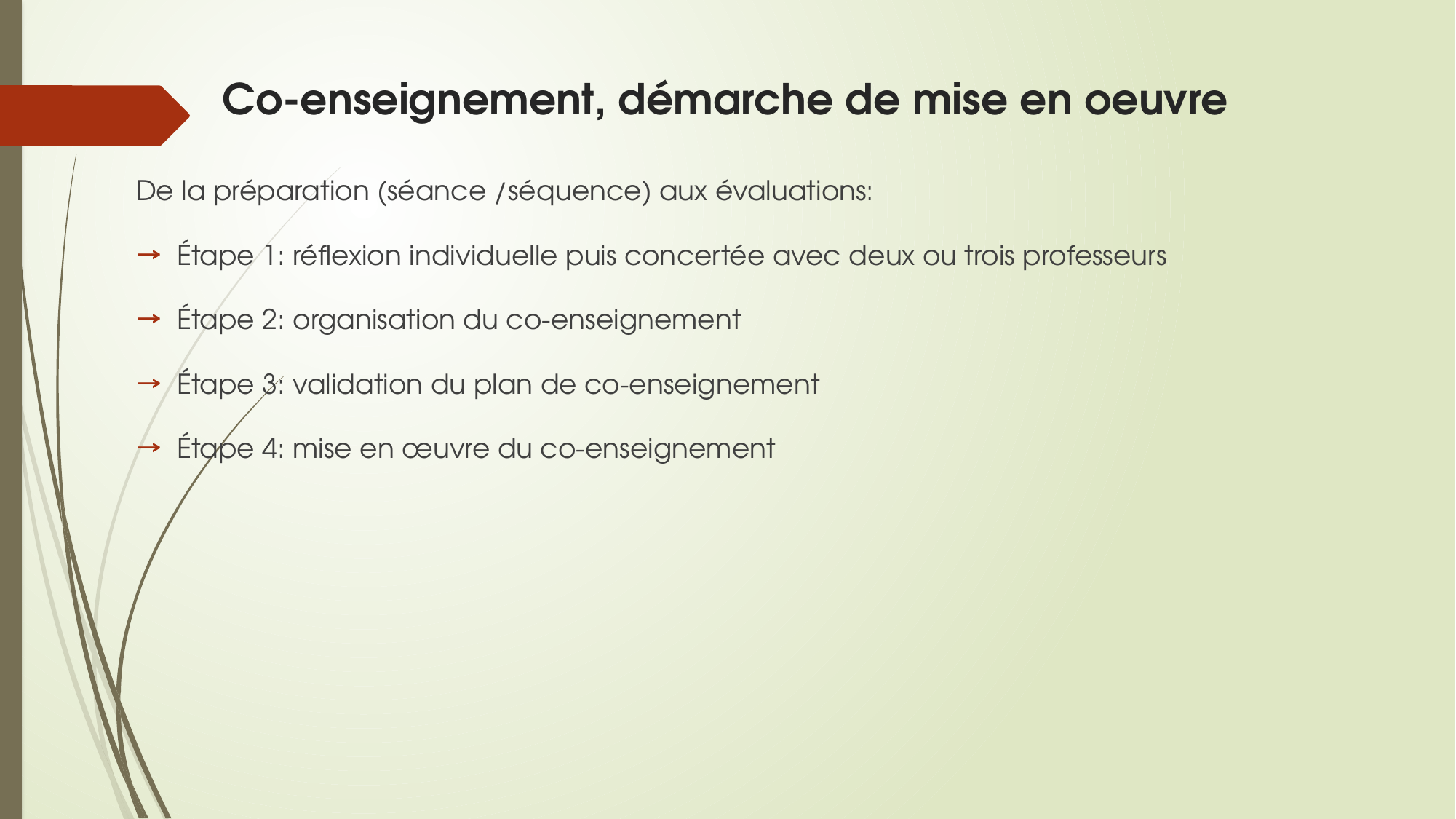

# Co-enseignement, démarche de mise en oeuvre
De la préparation (séance /séquence) aux évaluations:
Étape 1: réflexion individuelle puis concertée avec deux ou trois professeurs
Étape 2: organisation du co-enseignement
Étape 3: validation du plan de co-enseignement
Étape 4: mise en œuvre du co-enseignement